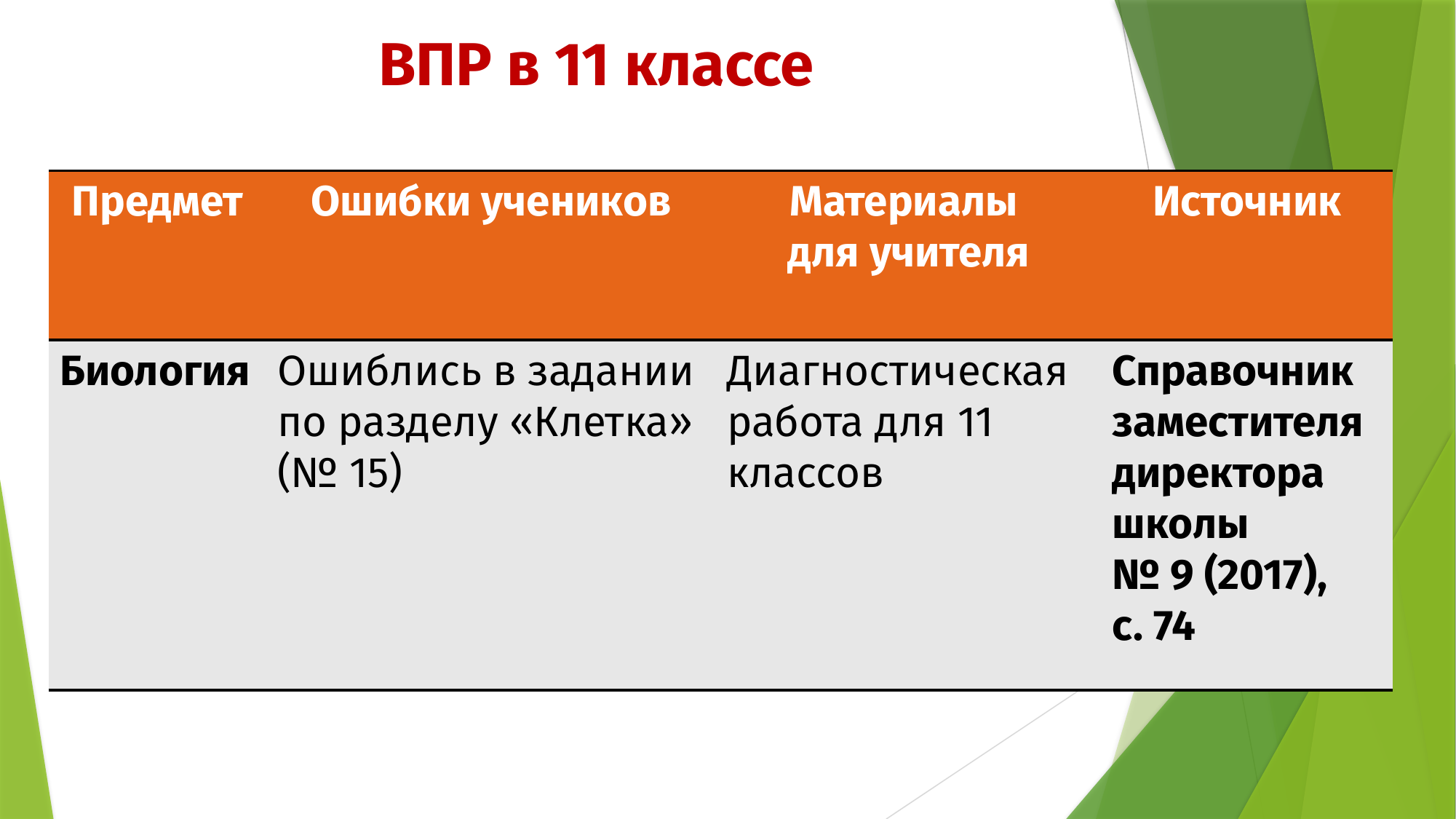

# ВПР в 11 классе

| Предмет | Ошибки учеников | Материалы для учителя | Источник |
| --- | --- | --- | --- |
| Биология | Ошиблись в задании по разделу «Клетка» (№ 15) | Диагностическая работа для 11 классов | Справочник заместителя директора школы № 9 (2017), с. 74 |